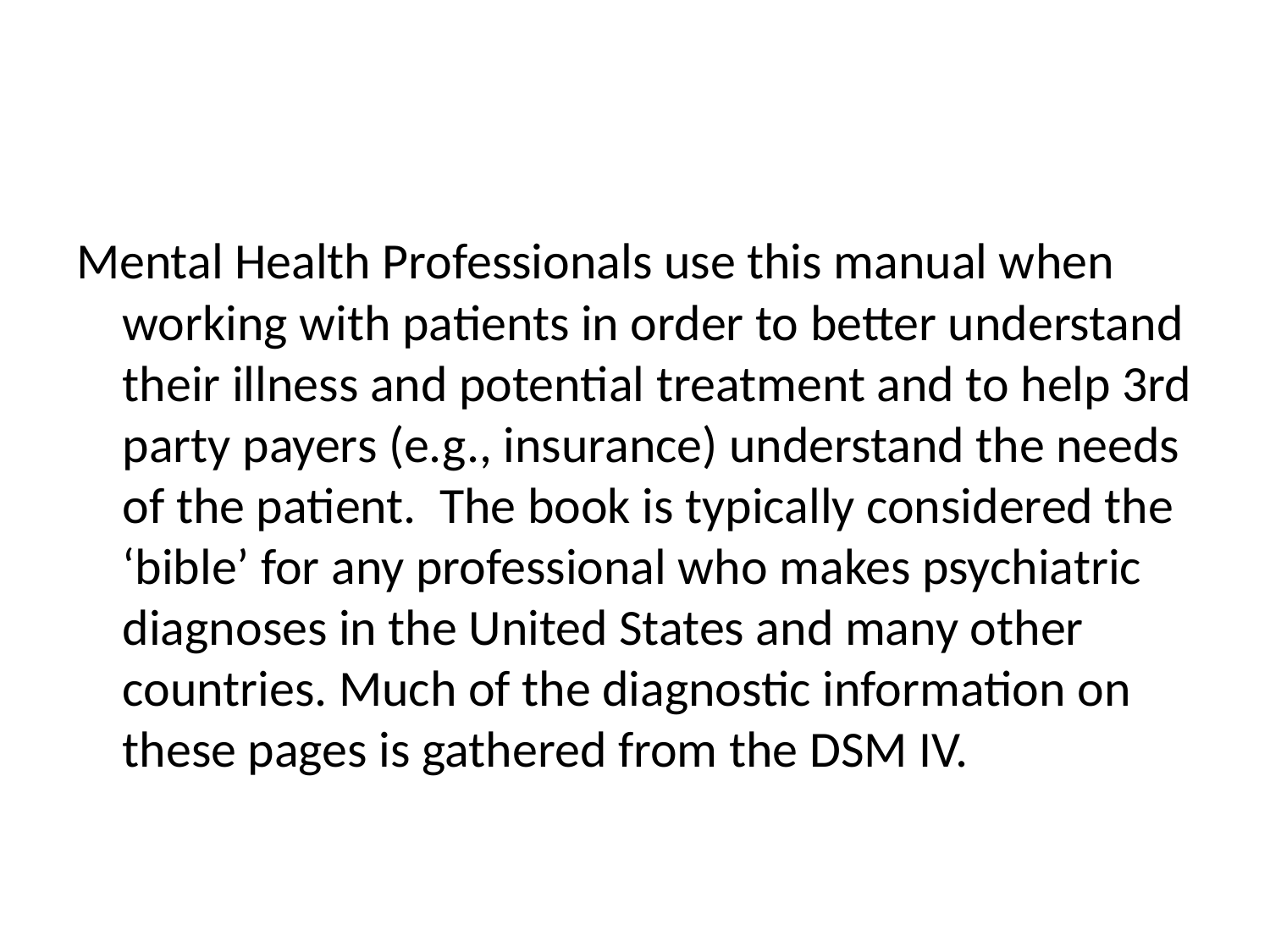

#
Mental Health Professionals use this manual when working with patients in order to better understand their illness and potential treatment and to help 3rd party payers (e.g., insurance) understand the needs of the patient.  The book is typically considered the ‘bible’ for any professional who makes psychiatric diagnoses in the United States and many other countries. Much of the diagnostic information on these pages is gathered from the DSM IV.